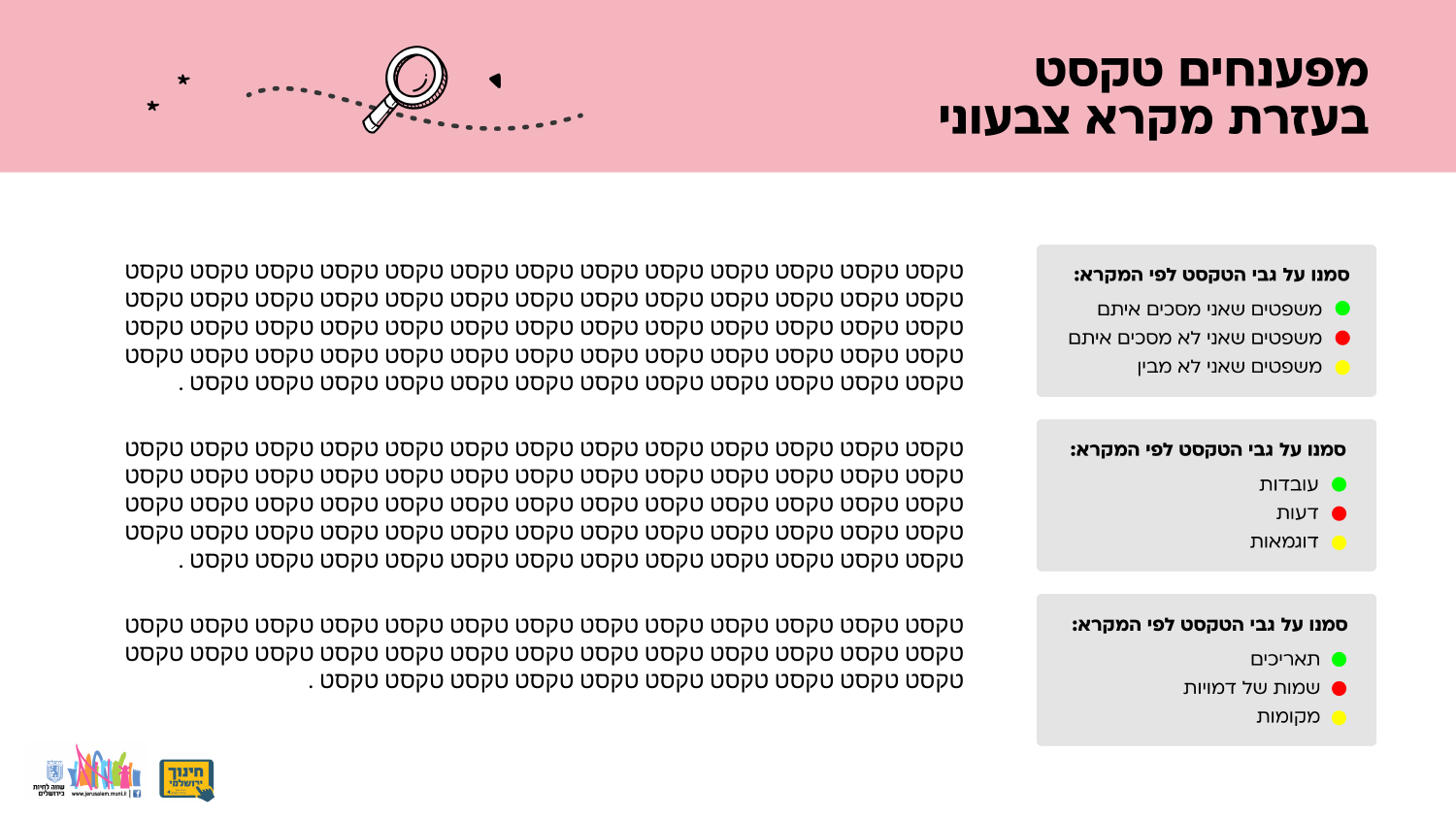

טקסט טקסט טקסט טקסט טקסט טקסט טקסט טקסט טקסט טקסט טקסט טקסט טקסט טקסט טקסט טקסט טקסט טקסט טקסט טקסט טקסט טקסט טקסט טקסט טקסט טקסט טקסט טקסט טקסט טקסט טקסט טקסט טקסט טקסט טקסט טקסט טקסט טקסט טקסט טקסט טקסט טקסט טקסט טקסט טקסט טקסט טקסט טקסט טקסט טקסט טקסט טקסט טקסט טקסט טקסט טקסט טקסט טקסט טקסט טקסט טקסט טקסט טקסט טקסט .

טקסט טקסט טקסט טקסט טקסט טקסט טקסט טקסט טקסט טקסט טקסט טקסט טקסט טקסט טקסט טקסט טקסט טקסט טקסט טקסט טקסט טקסט טקסט טקסט טקסט טקסט טקסט טקסט טקסט טקסט טקסט טקסט טקסט טקסט טקסט טקסט טקסט טקסט טקסט טקסט טקסט טקסט טקסט טקסט טקסט טקסט טקסט טקסט טקסט טקסט טקסט טקסט טקסט טקסט טקסט טקסט טקסט טקסט טקסט טקסט טקסט טקסט טקסט טקסט .

טקסט טקסט טקסט טקסט טקסט טקסט טקסט טקסט טקסט טקסט טקסט טקסט טקסט טקסט טקסט טקסט טקסט טקסט טקסט טקסט טקסט טקסט טקסט טקסט טקסט טקסט טקסט טקסט טקסט טקסט טקסט טקסט טקסט טקסט טקסט טקסט .